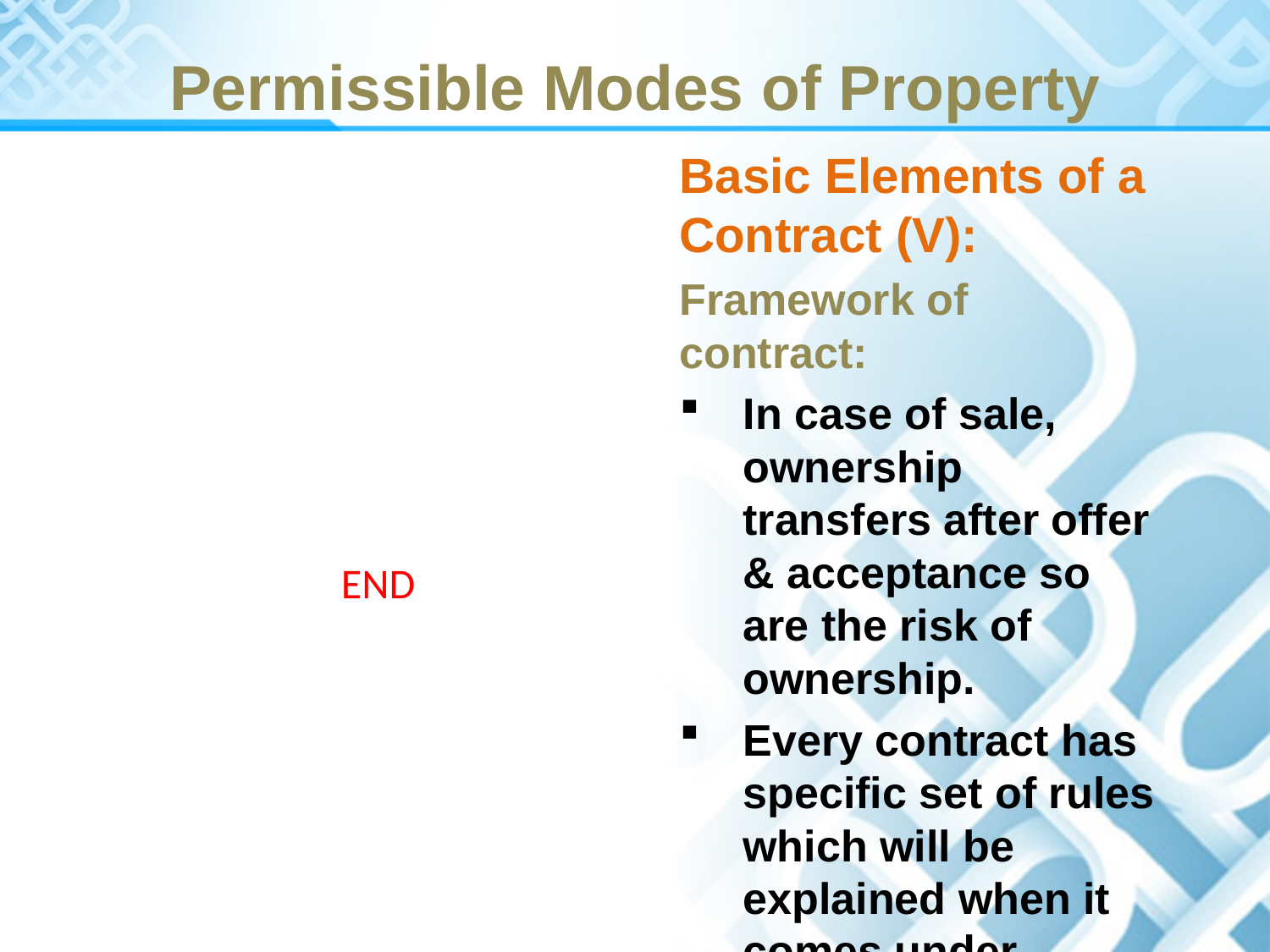

Permissible Modes of Property
Basic Elements of a Contract (V):
Framework of contract:
In case of sale, ownership transfers after offer & acceptance so are the risk of ownership.
Every contract has specific set of rules which will be explained when it comes under discussion.
END